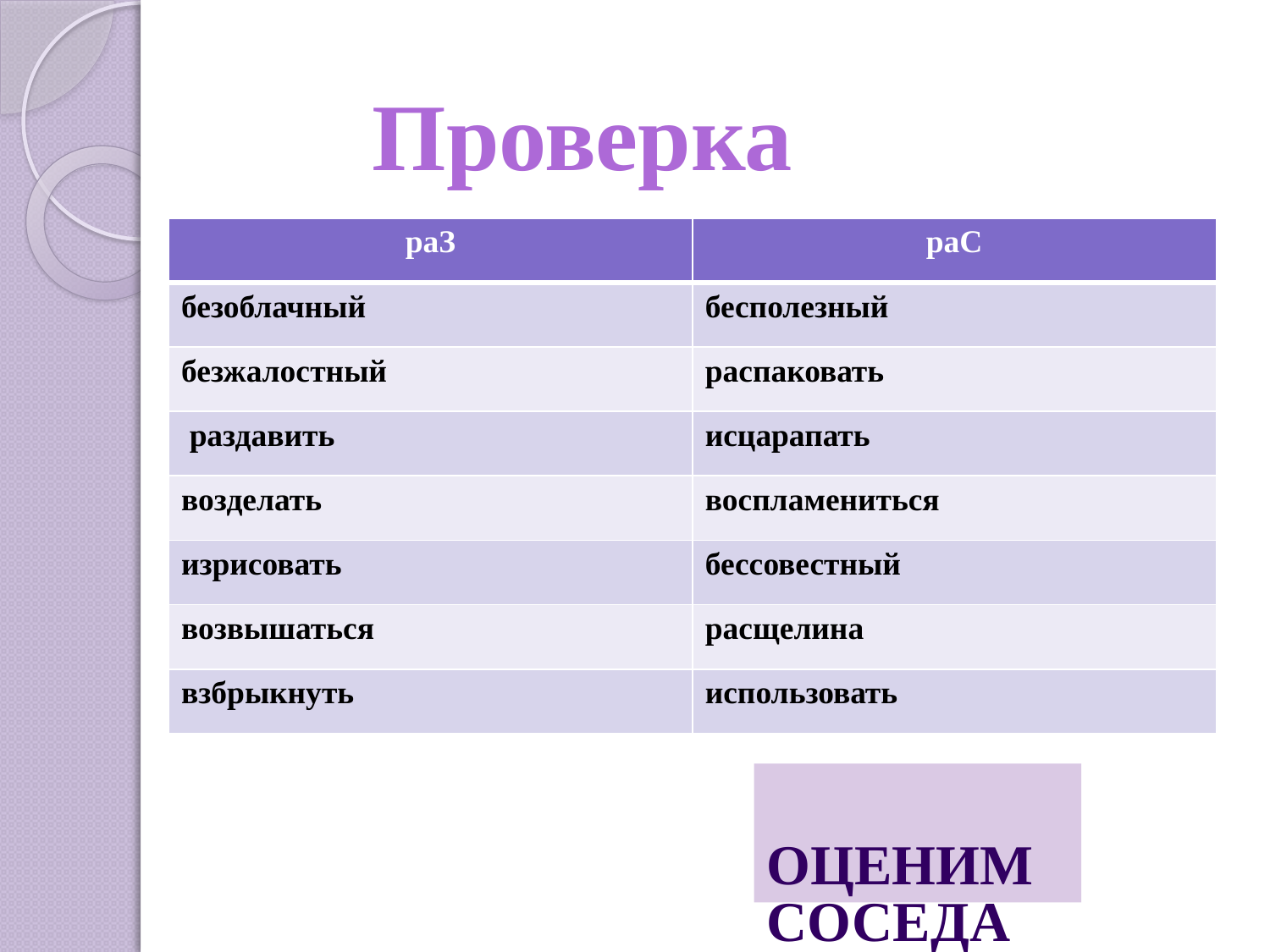

# Проверка
| раЗ | раС |
| --- | --- |
| безоблачный | бесполезный |
| безжалостный | распаковать |
| раздавить | исцарапать |
| возделать | воспламениться |
| изрисовать | бессовестный |
| возвышаться | расщелина |
| взбрыкнуть | использовать |
Оценим соседа